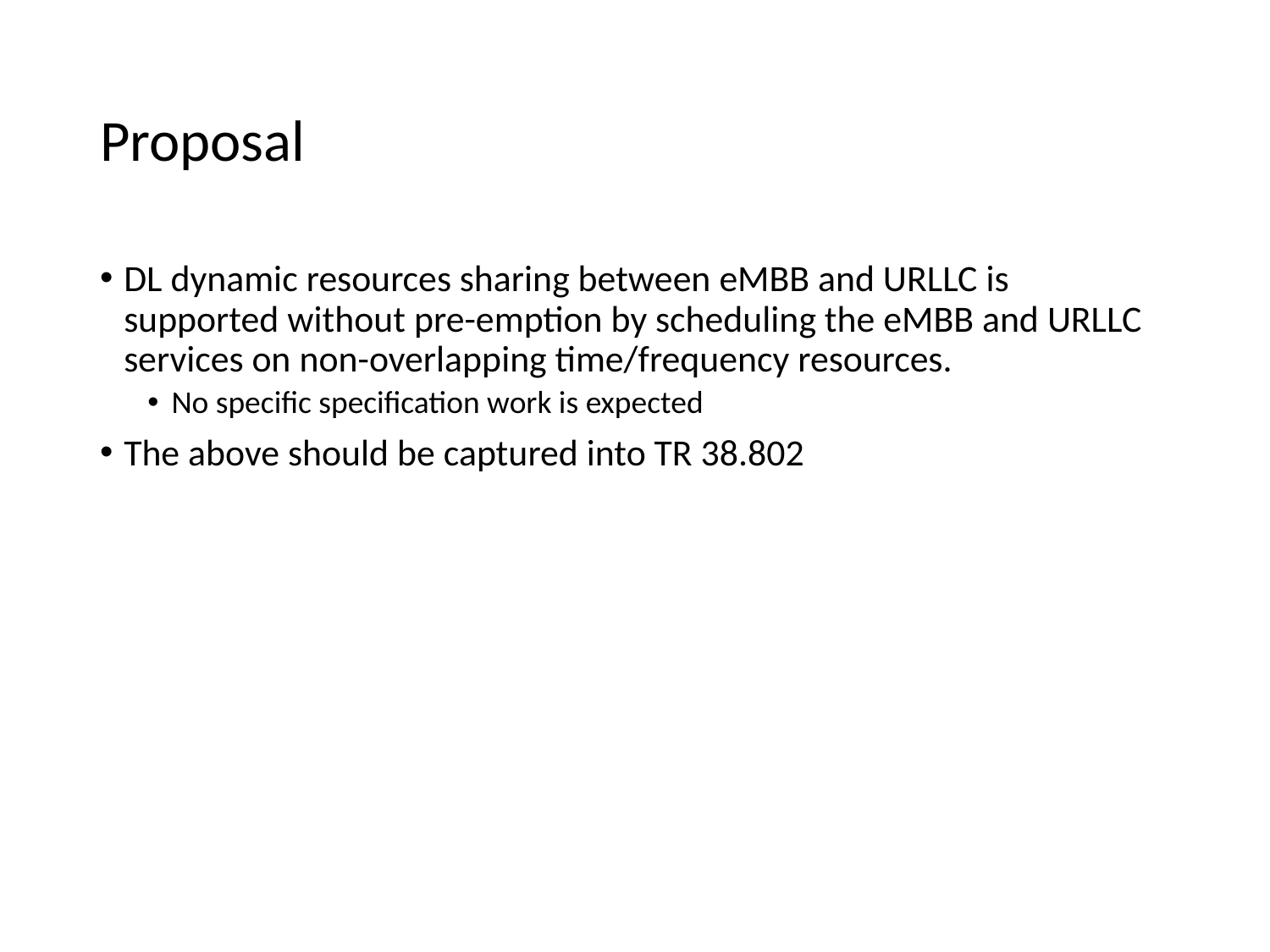

# Proposal
DL dynamic resources sharing between eMBB and URLLC is supported without pre-emption by scheduling the eMBB and URLLC services on non-overlapping time/frequency resources.
No specific specification work is expected
The above should be captured into TR 38.802